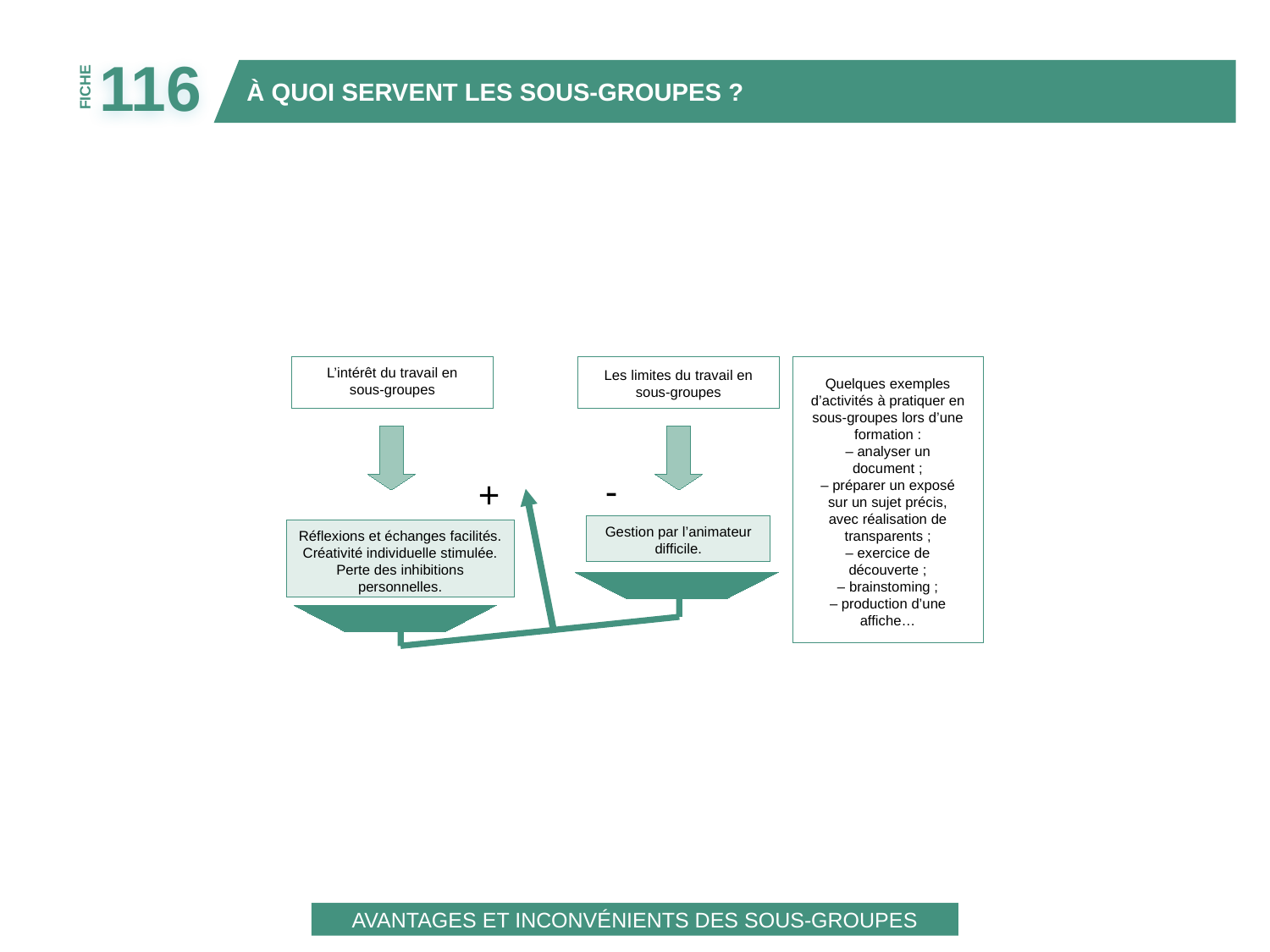

116

À QUOI SERVENT LES SOUS-GROUPES ?
FICHE

L’intérêt du travail en
sous-groupes
Les limites du travail en
sous-groupes
Quelques exemples
d’activités à pratiquer en
sous-groupes lors d’une
formation :
– analyser un
document ;
– préparer un exposé
sur un sujet précis,
avec réalisation de
transparents ;
– exercice de
découverte ;
– brainstoming ;
– production d’une
affiche…

-
+

Gestion par l’animateur
difficile.
Réflexions et échanges facilités.
Créativité individuelle stimulée.
Perte des inhibitions
personnelles.

AVANTAGES ET INCONVÉNIENTS DES SOUS-GROUPES